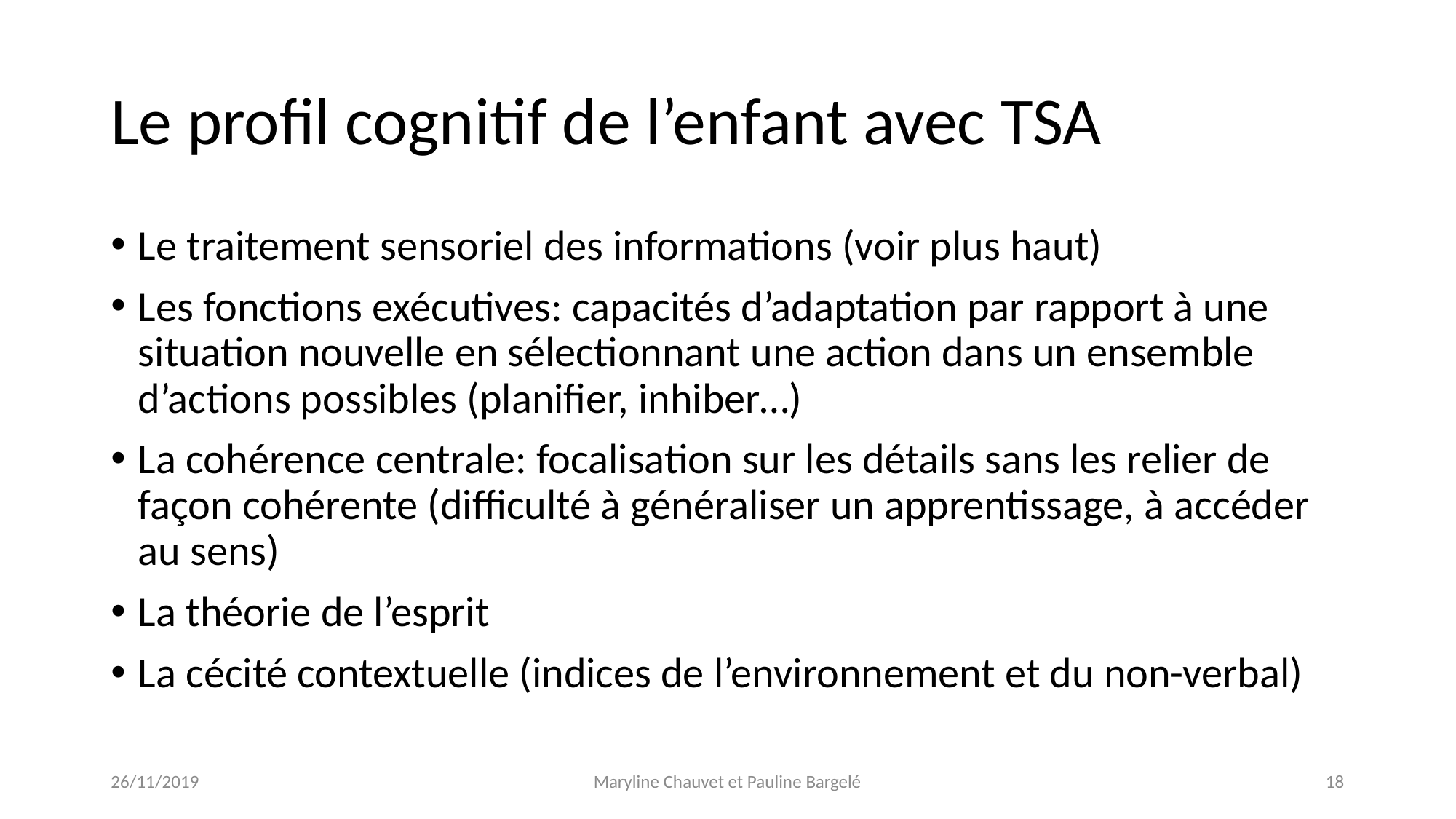

# Le profil cognitif de l’enfant avec TSA
Le traitement sensoriel des informations (voir plus haut)
Les fonctions exécutives: capacités d’adaptation par rapport à une situation nouvelle en sélectionnant une action dans un ensemble d’actions possibles (planifier, inhiber…)
La cohérence centrale: focalisation sur les détails sans les relier de façon cohérente (difficulté à généraliser un apprentissage, à accéder au sens)
La théorie de l’esprit
La cécité contextuelle (indices de l’environnement et du non-verbal)
26/11/2019
Maryline Chauvet et Pauline Bargelé
18